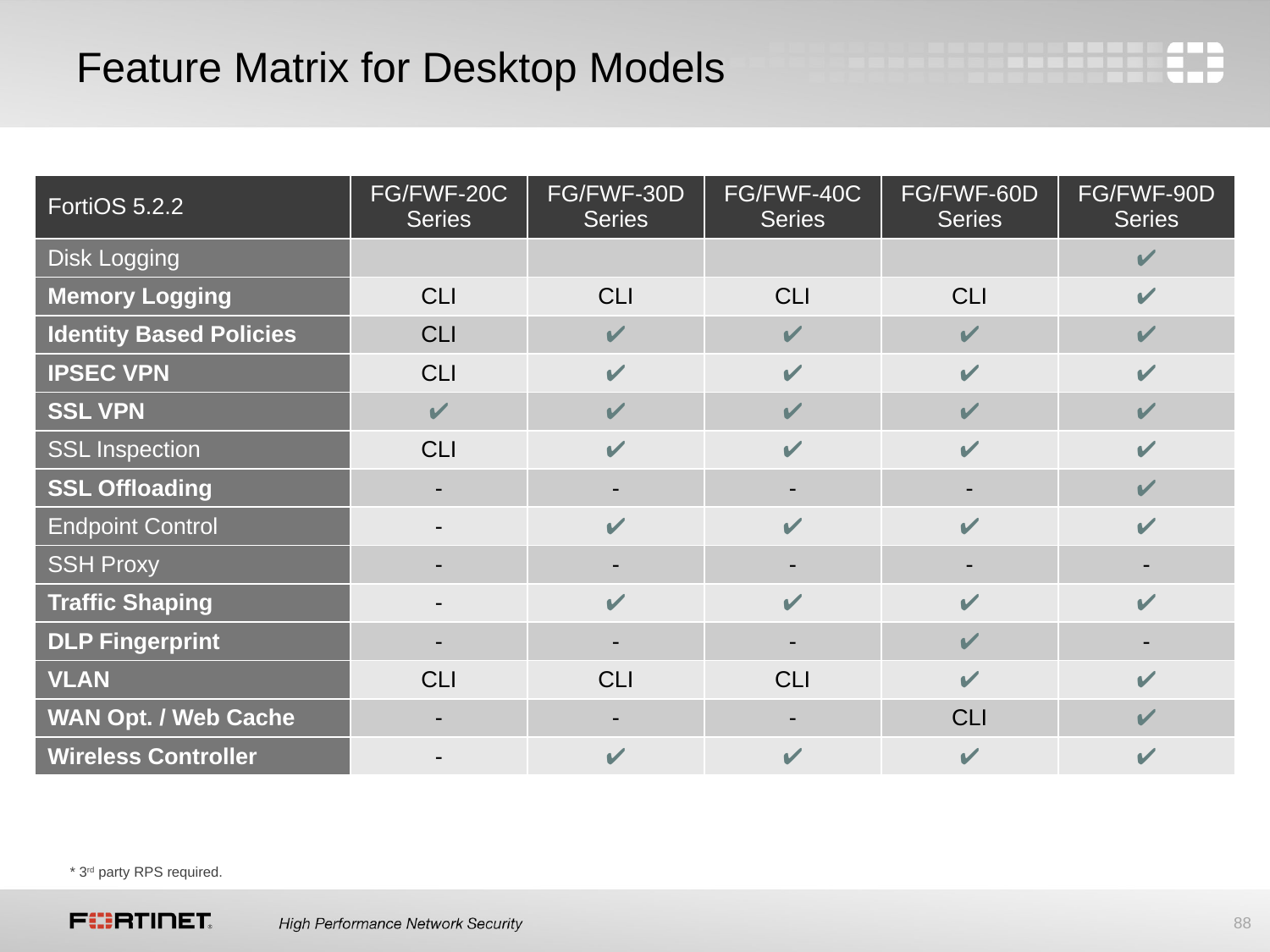

# Feature Matrix for Desktop Models
| FortiOS 5.2.2 | FG/FWF-20C Series | FG/FWF-30D Series | FG/FWF-40C Series | FG/FWF-60D Series | FG/FWF-90D Series |
| --- | --- | --- | --- | --- | --- |
| Disk Logging |  |  |  |  | ✔ |
| Memory Logging | CLI | CLI | CLI | CLI | ✔ |
| Identity Based Policies | CLI | ✔ | ✔ | ✔ | ✔ |
| IPSEC VPN | CLI | ✔ | ✔ | ✔ | ✔ |
| SSL VPN | ✔ | ✔ | ✔ | ✔ | ✔ |
| SSL Inspection | CLI | ✔ | ✔ | ✔ | ✔ |
| SSL Offloading | - | - | - | - | ✔ |
| Endpoint Control | - | ✔ | ✔ | ✔ | ✔ |
| SSH Proxy | - | - | - | - | - |
| Traffic Shaping | - | ✔ | ✔ | ✔ | ✔ |
| DLP Fingerprint | - | - | - | ✔ | - |
| VLAN | CLI | CLI | CLI | ✔ | ✔ |
| WAN Opt. / Web Cache | - | - | - | CLI | ✔ |
| Wireless Controller | - | ✔ | ✔ | ✔ | ✔ |
* 3rd party RPS required.